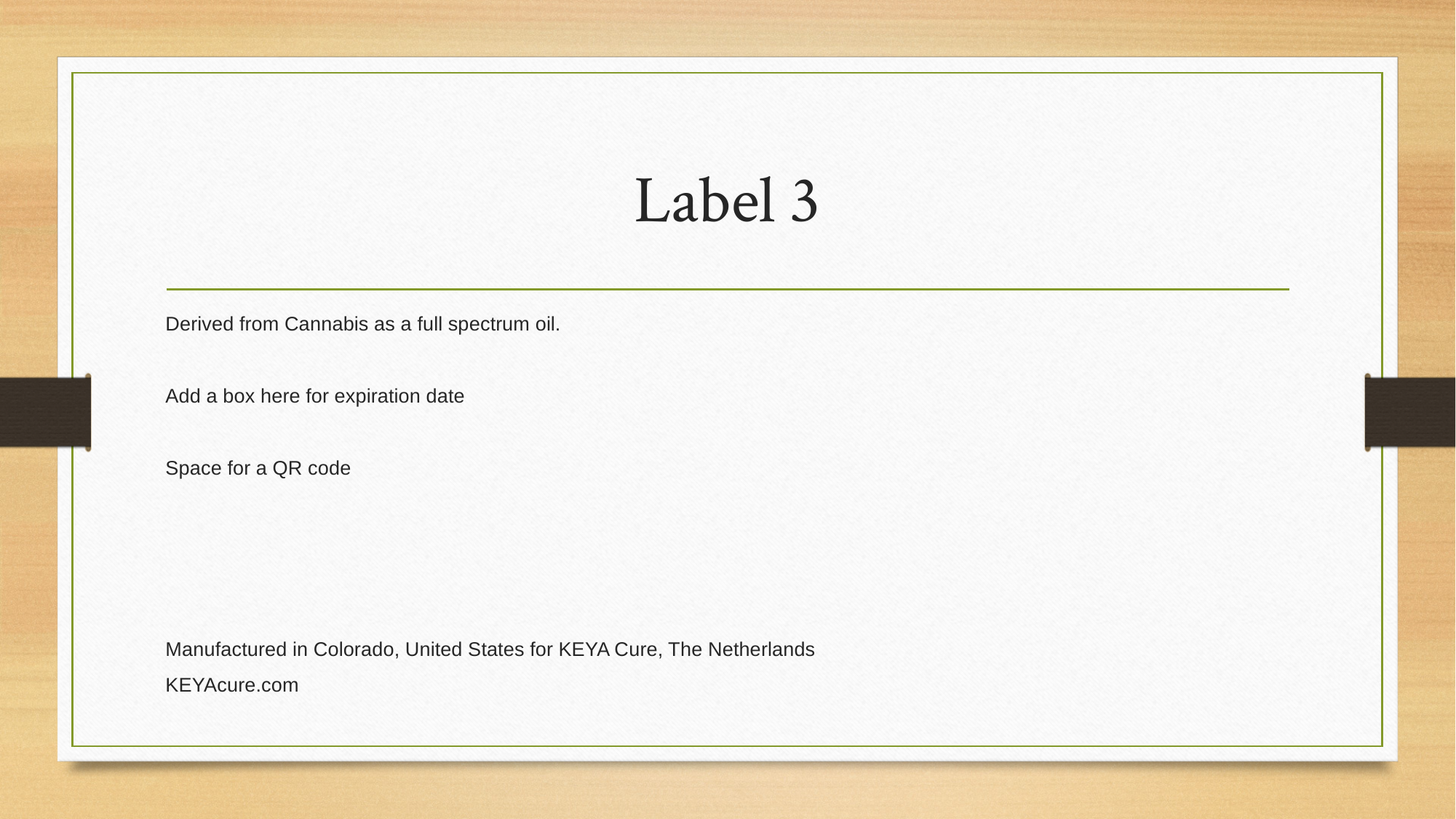

# Label 3
Derived from Cannabis as a full spectrum oil.

Add a box here for expiration date

Space for a QR code

Manufactured in Colorado, United States for KEYA Cure, The Netherlands
KEYAcure.com